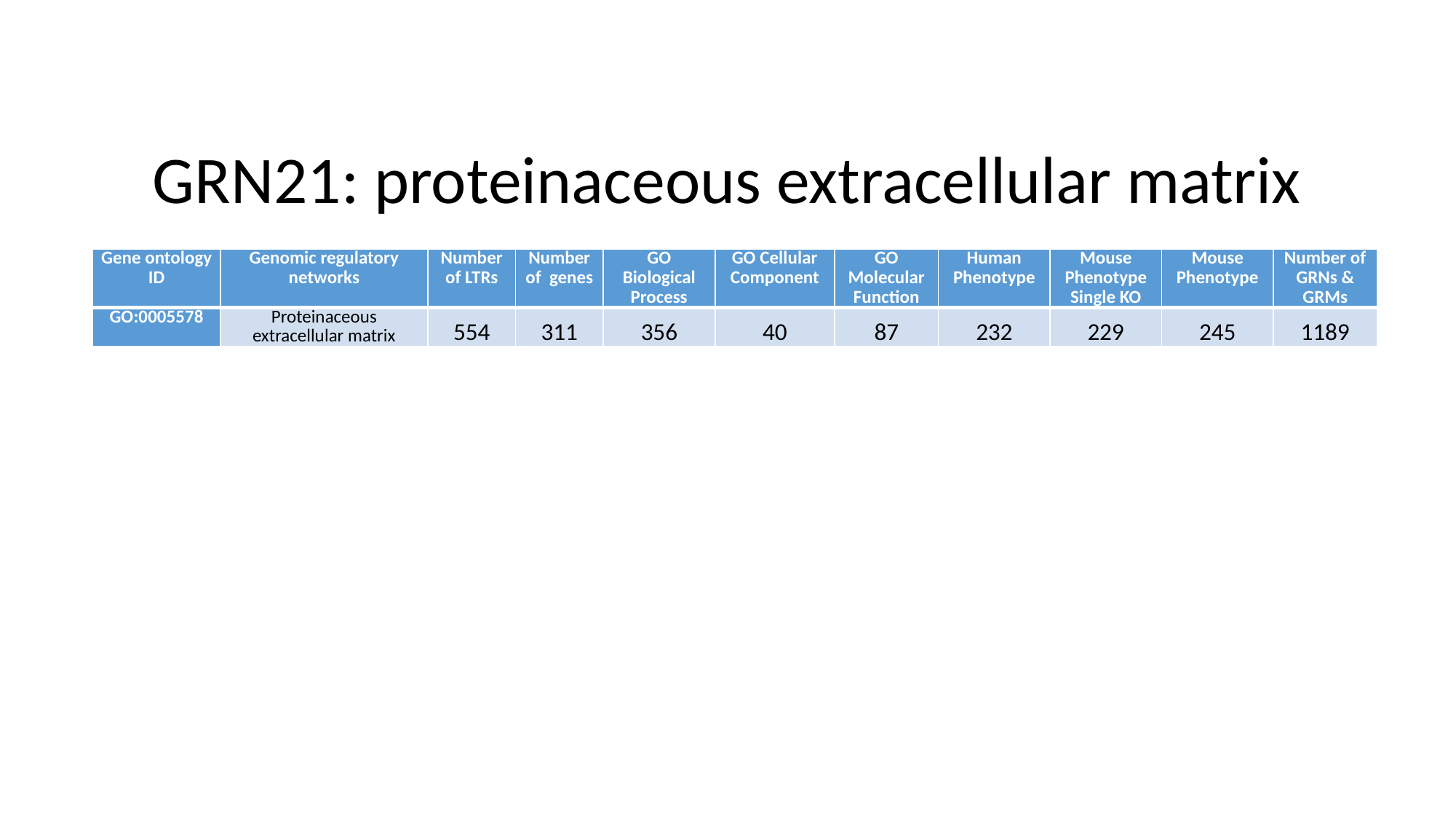

# GRN21: proteinaceous extracellular matrix
| Gene ontology ID | Genomic regulatory networks | Number of LTRs | Number of genes | GO Biological Process | GO Cellular Component | GO Molecular Function | Human Phenotype | Mouse Phenotype Single KO | Mouse Phenotype | Number of GRNs & GRMs |
| --- | --- | --- | --- | --- | --- | --- | --- | --- | --- | --- |
| GO:0005578 | Proteinaceous extracellular matrix | 554 | 311 | 356 | 40 | 87 | 232 | 229 | 245 | 1189 |